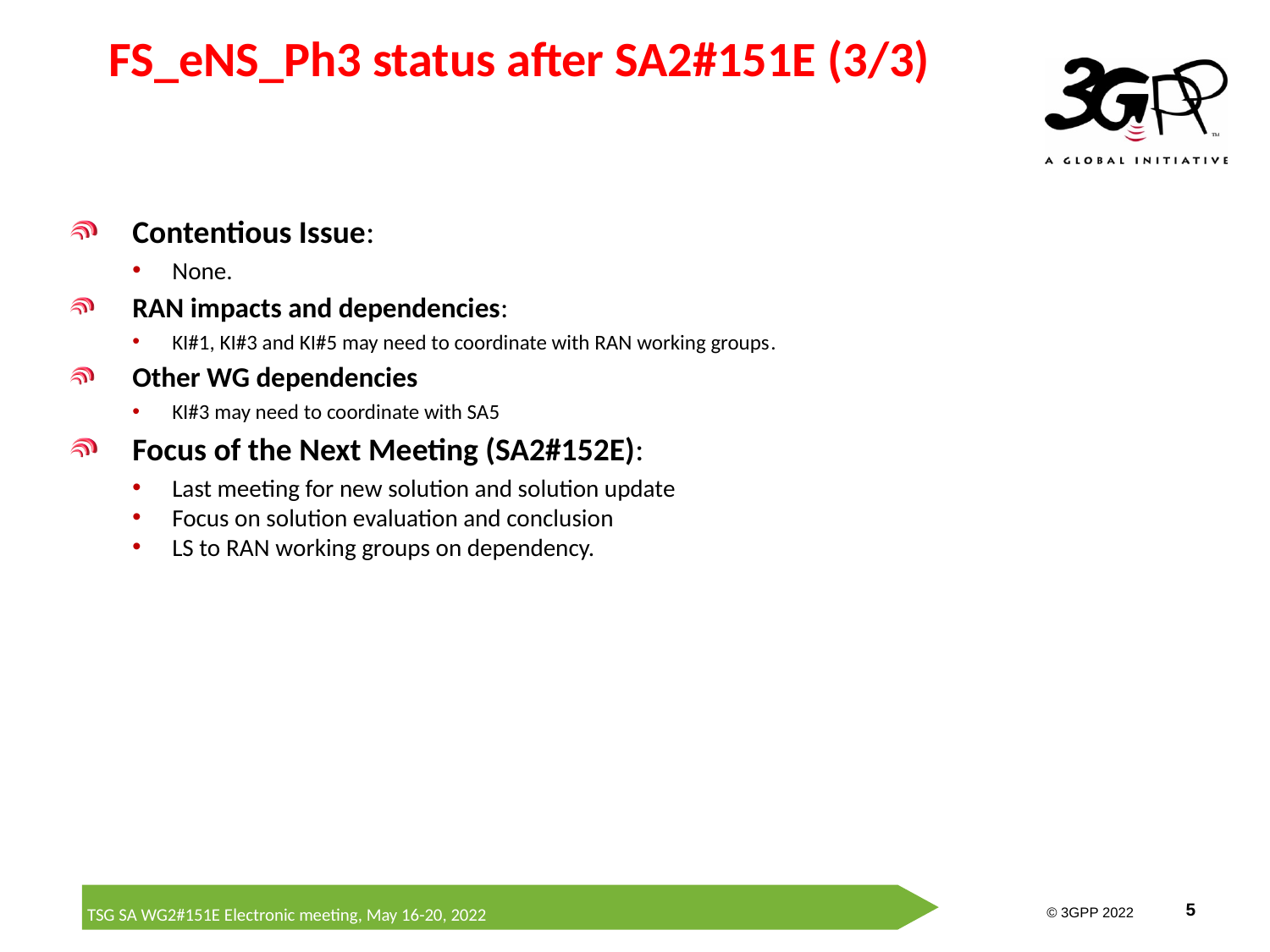

# FS_eNS_Ph3 status after SA2#151E (3/3)
Contentious Issue:
None.
RAN impacts and dependencies:
KI#1, KI#3 and KI#5 may need to coordinate with RAN working groups.
Other WG dependencies
KI#3 may need to coordinate with SA5
Focus of the Next Meeting (SA2#152E):
Last meeting for new solution and solution update
Focus on solution evaluation and conclusion
LS to RAN working groups on dependency.